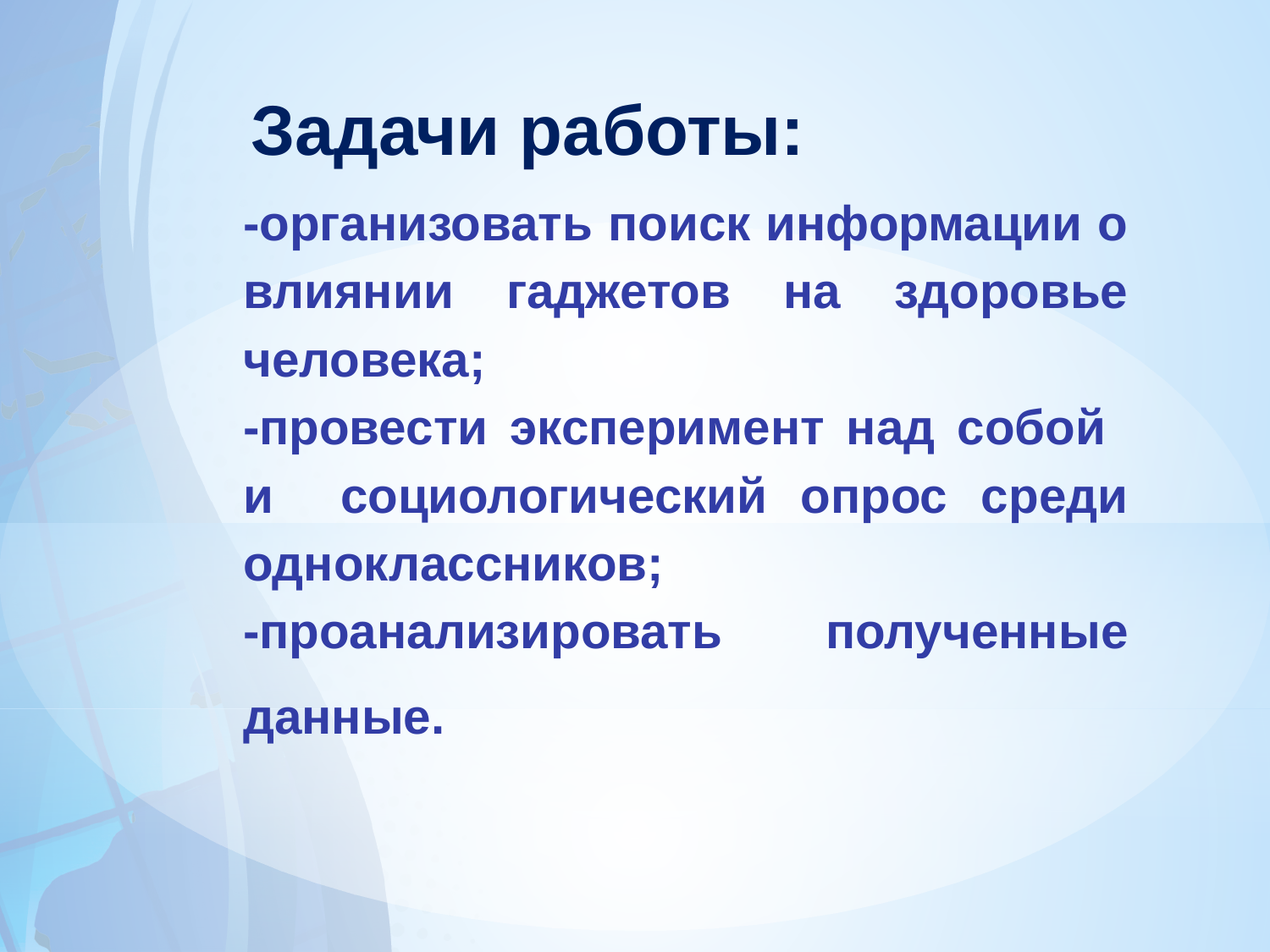

Задачи работы:
-организовать поиск информации о влиянии гаджетов на здоровье человека;
-провести эксперимент над собой  и  социологический опрос среди одноклассников;
-проанализировать полученные данные.